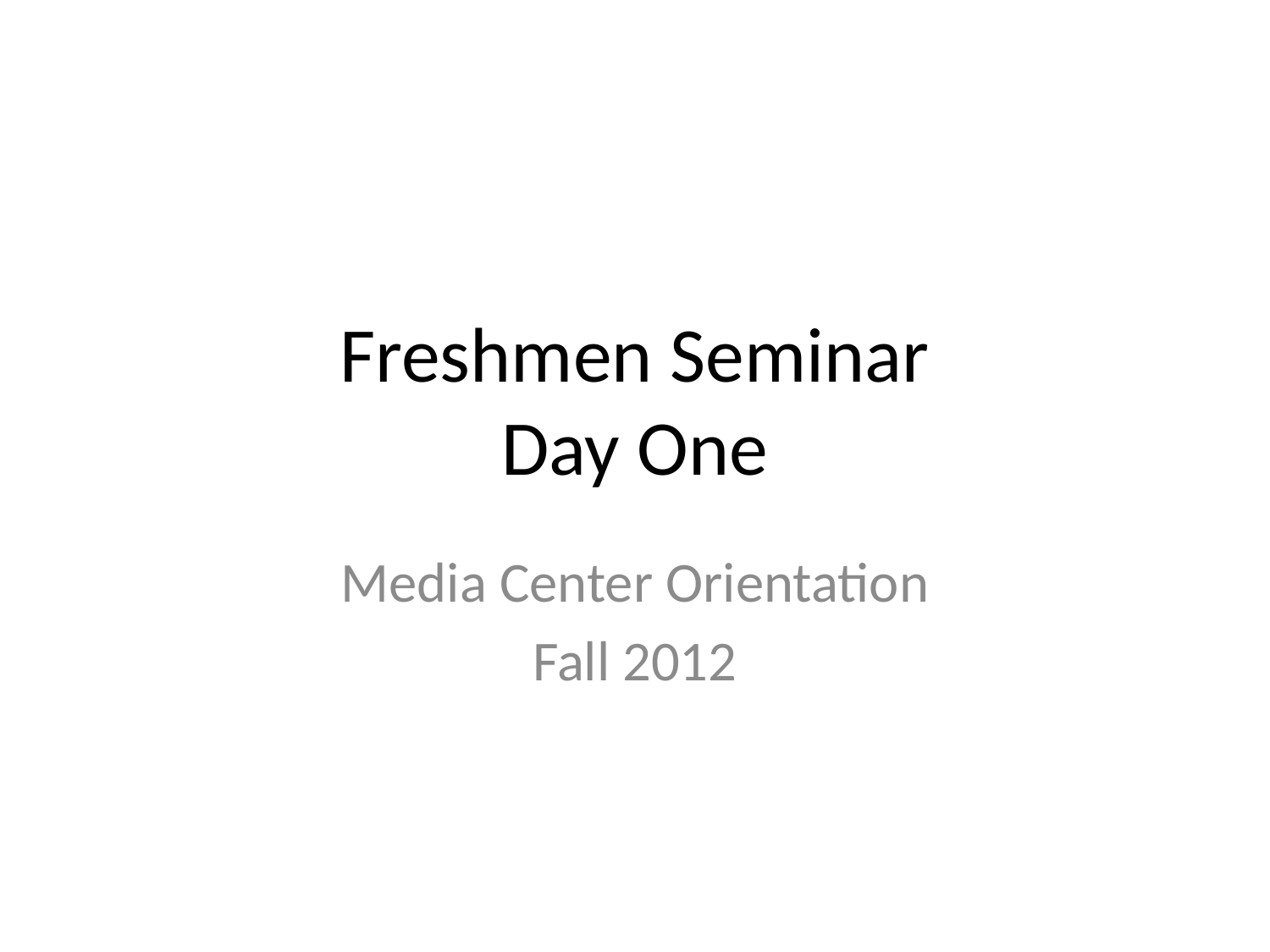

# Freshmen Seminar Day One
Media Center Orientation
Fall 2012